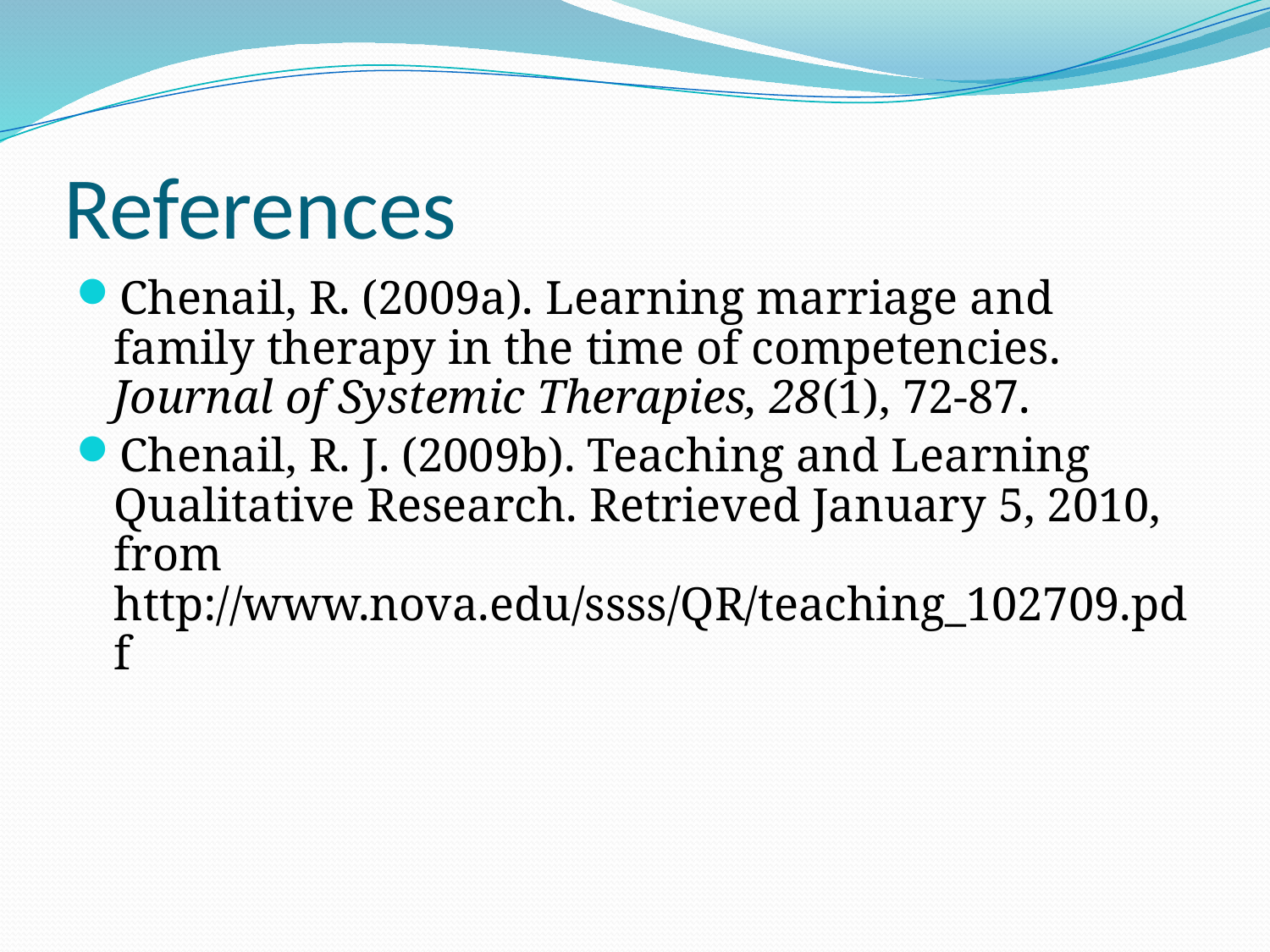

# References
Chenail, R. (2009a). Learning marriage and family therapy in the time of competencies. Journal of Systemic Therapies, 28(1), 72-87.
Chenail, R. J. (2009b). Teaching and Learning Qualitative Research. Retrieved January 5, 2010, from http://www.nova.edu/ssss/QR/teaching_102709.pdf